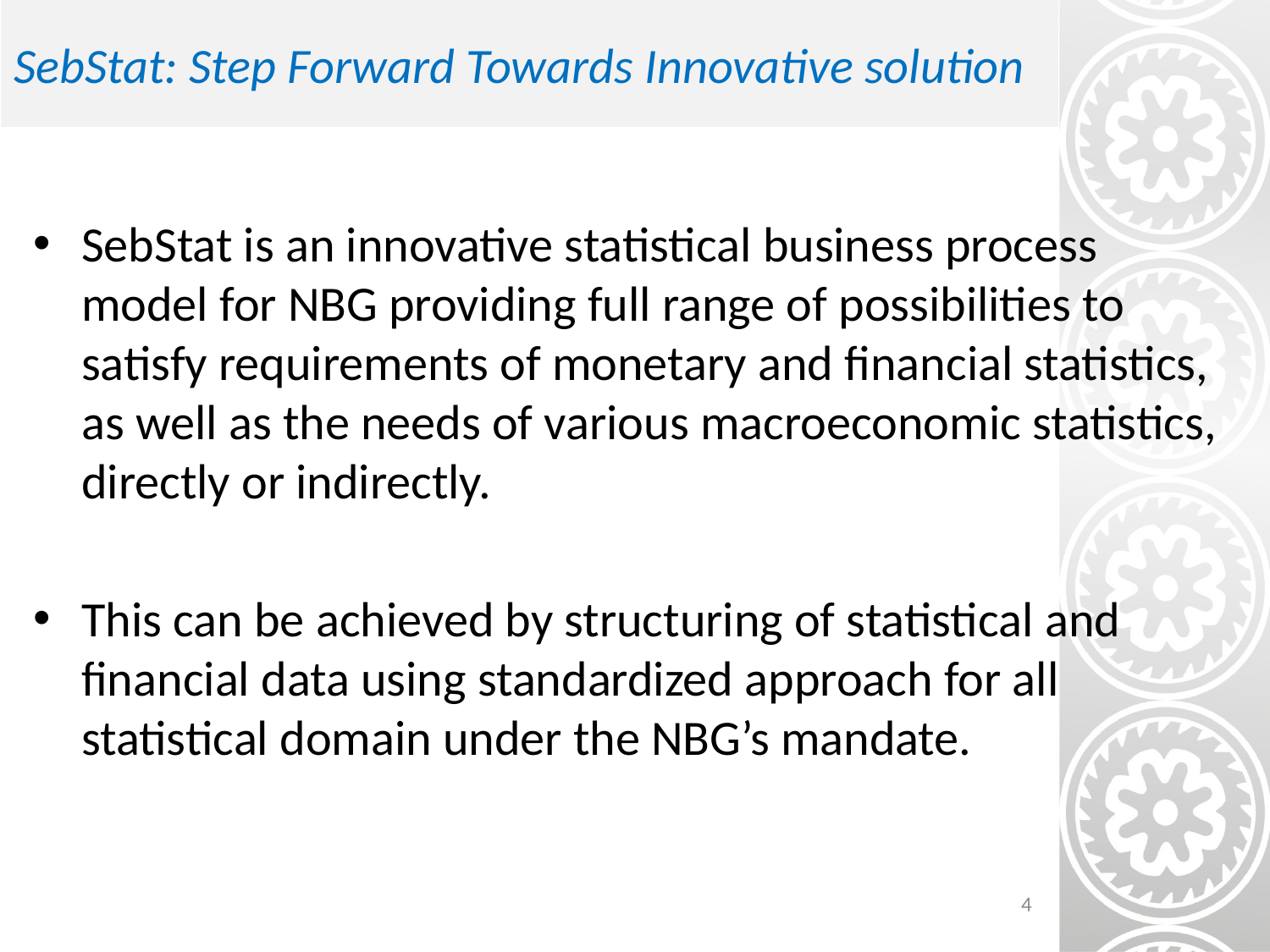

# SebStat: Step Forward Towards Innovative solution

SebStat is an innovative statistical business process model for NBG providing full range of possibilities to satisfy requirements of monetary and financial statistics, as well as the needs of various macroeconomic statistics, directly or indirectly.

This can be achieved by structuring of statistical and financial data using standardized approach for all statistical domain under the NBG’s mandate.
4